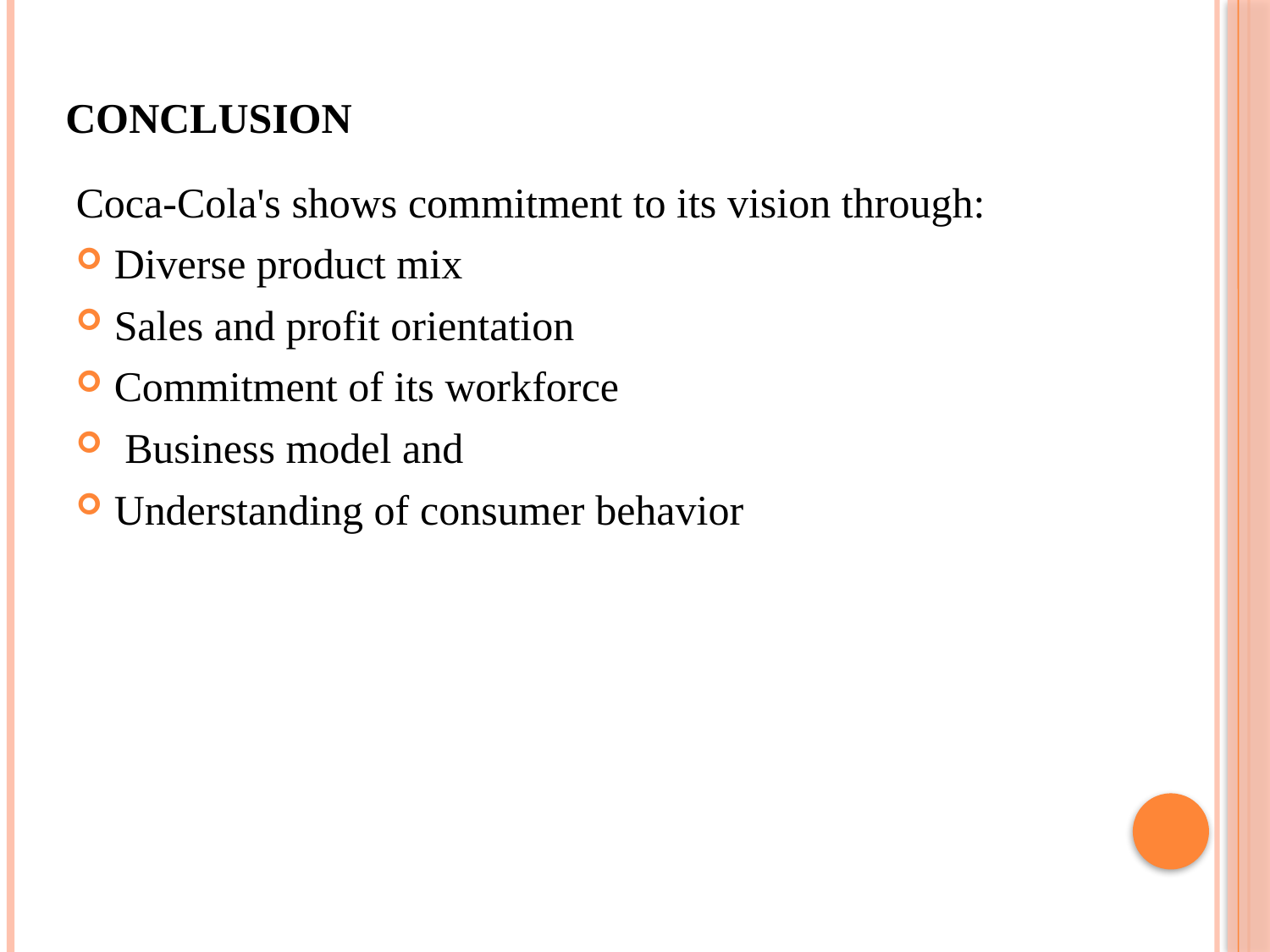

# Conclusion
Coca-Cola's shows commitment to its vision through:
Diverse product mix
Sales and profit orientation
Commitment of its workforce
 Business model and
Understanding of consumer behavior